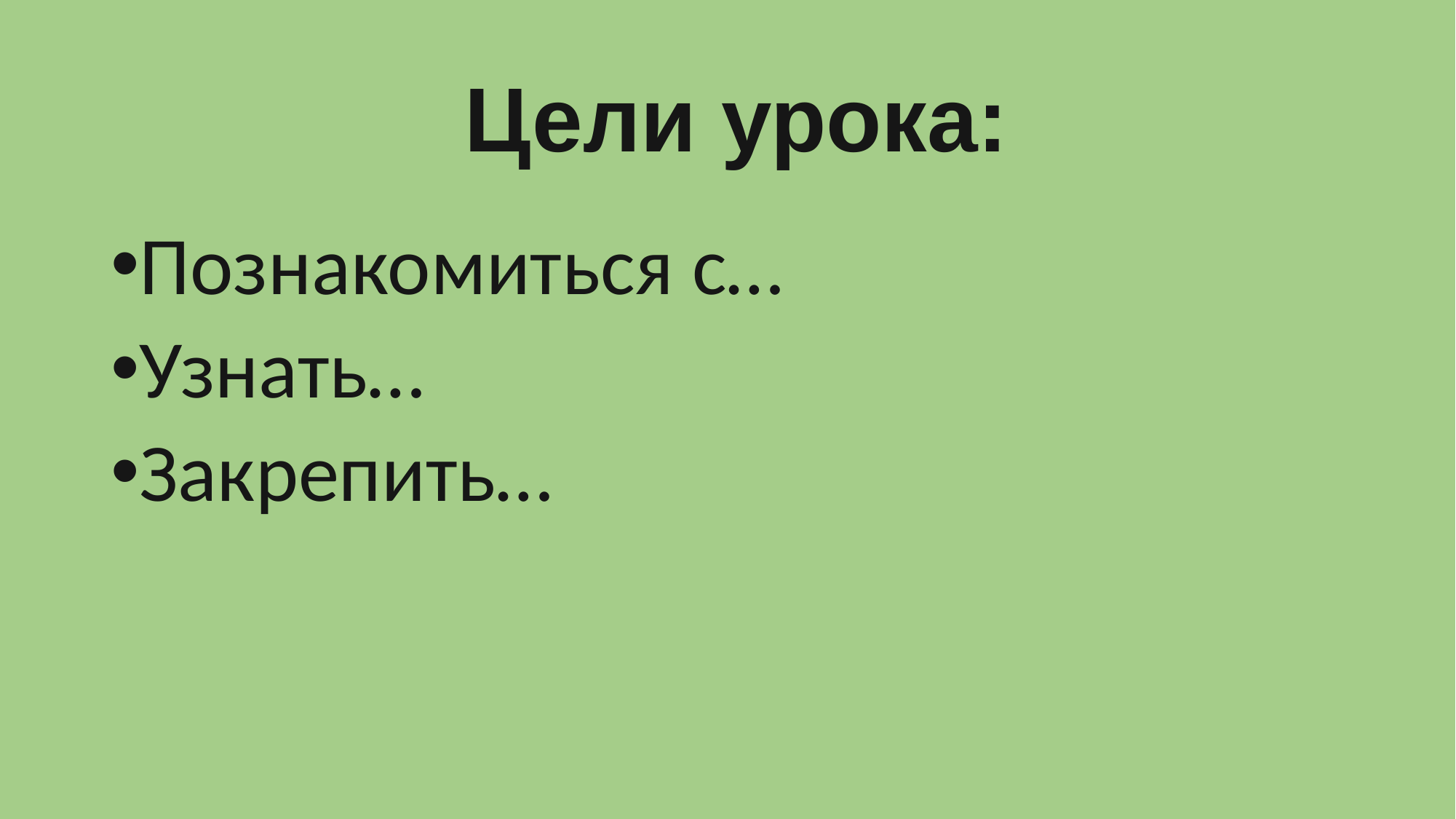

# Цели урока:
Познакомиться с…
Узнать…
Закрепить…